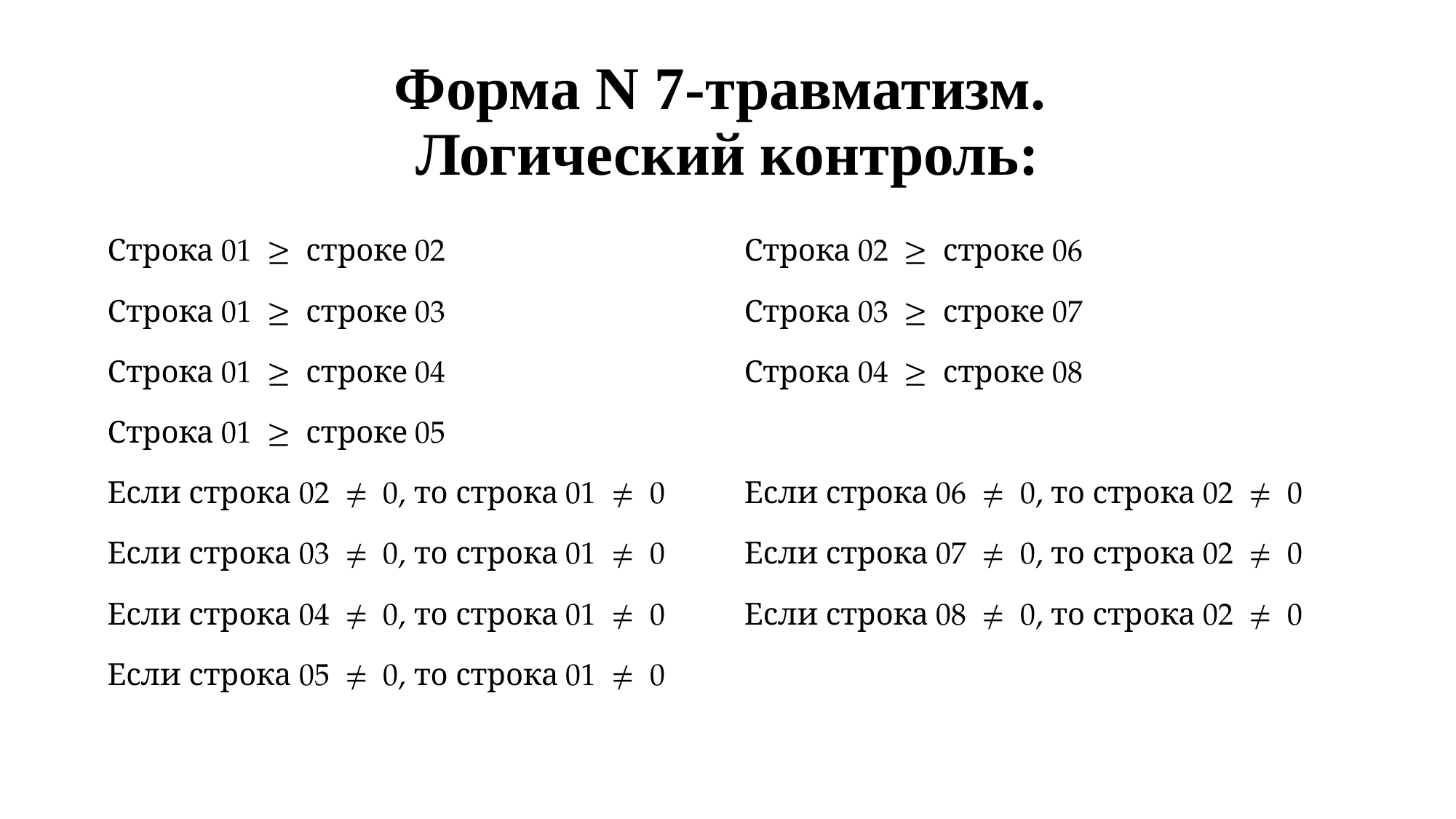

# Форма N 7-травматизм. Логический контроль:
| Строка 01  ≥ строке 02 | Строка 02  ≥ строке 06 |
| --- | --- |
| Строка 01  ≥ строке 03 | Строка 03  ≥ строке 07 |
| Строка 01  ≥ строке 04 | Строка 04  ≥ строке 08 |
| Строка 01  ≥ строке 05 |  |
| Если строка 02  ≠ 0, то строка 01  ≠ 0 | Если строка 06  ≠ 0, то строка 02  ≠ 0 |
| Если строка 03  ≠ 0, то строка 01  ≠ 0 | Если строка 07  ≠ 0, то строка 02  ≠ 0 |
| Если строка 04  ≠ 0, то строка 01  ≠ 0 | Если строка 08  ≠ 0, то строка 02  ≠ 0 |
| Если строка 05  ≠ 0, то строка 01  ≠ 0 |  |
|  |
| --- |
|  |
| --- |